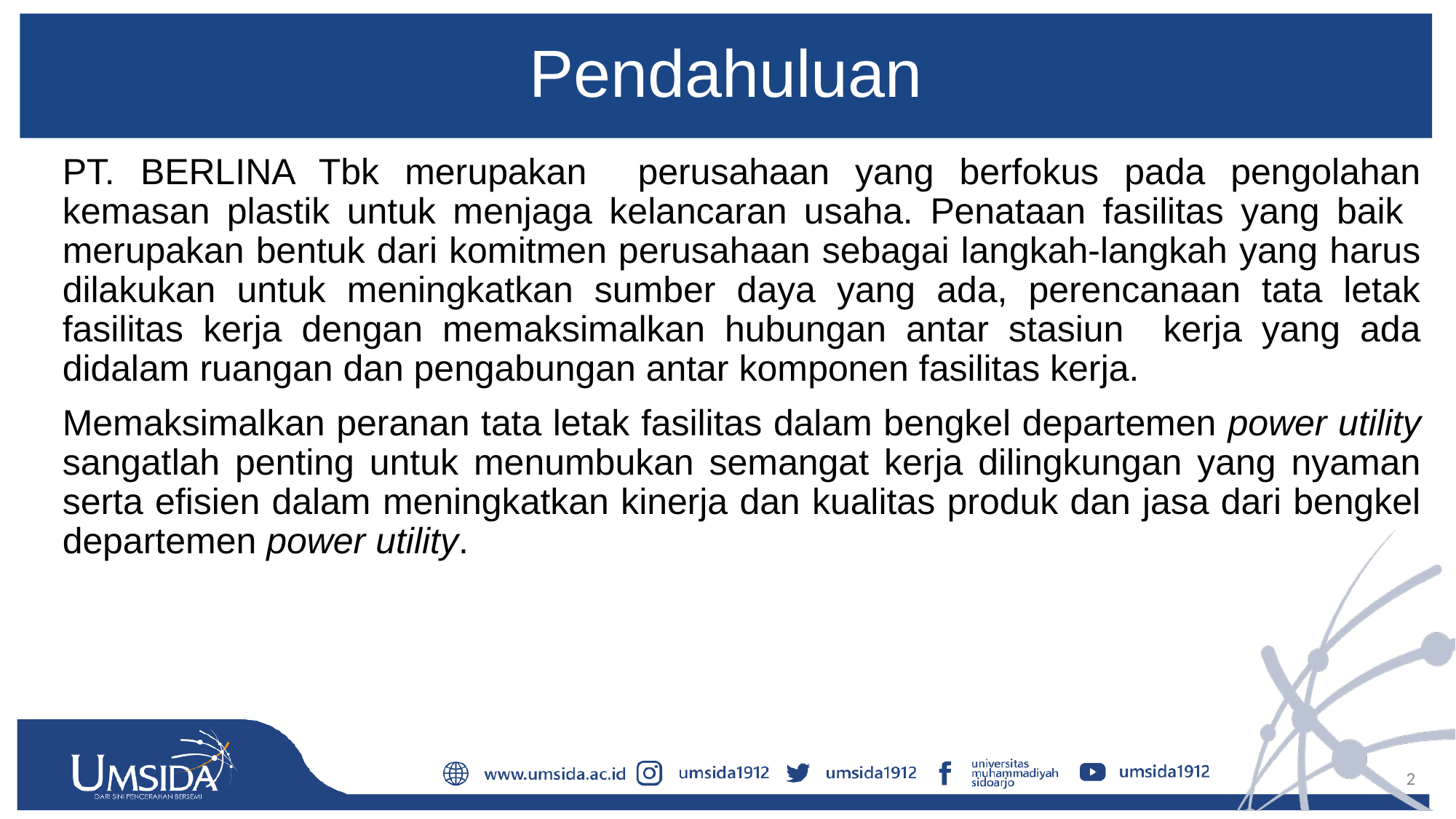

# Pendahuluan
PT. BERLINA Tbk merupakan  perusahaan yang berfokus pada pengolahan kemasan plastik untuk menjaga kelancaran usaha. Penataan fasilitas yang baik  merupakan bentuk dari komitmen perusahaan sebagai langkah-langkah yang harus dilakukan untuk meningkatkan sumber daya yang ada, perencanaan tata letak fasilitas kerja dengan memaksimalkan hubungan antar stasiun  kerja yang ada didalam ruangan dan pengabungan antar komponen fasilitas kerja.
Memaksimalkan peranan tata letak fasilitas dalam bengkel departemen power utility sangatlah penting untuk menumbukan semangat kerja dilingkungan yang nyaman serta efisien dalam meningkatkan kinerja dan kualitas produk dan jasa dari bengkel departemen power utility.